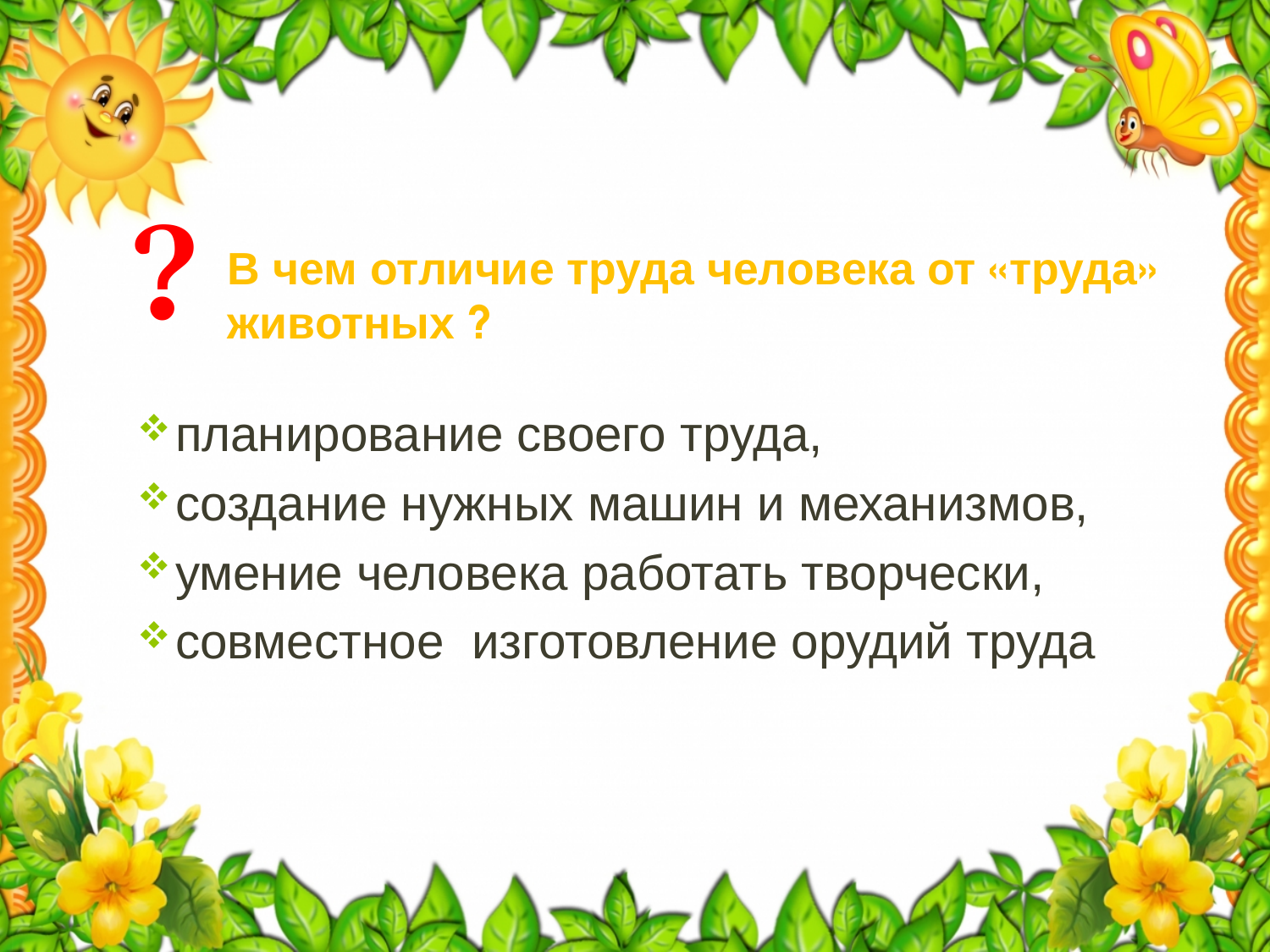

# В чем отличие труда человека от «труда» животных ?
?
планирование своего труда,
создание нужных машин и механизмов,
умение человека работать творчески,
cовместное  изготовление орудий труда